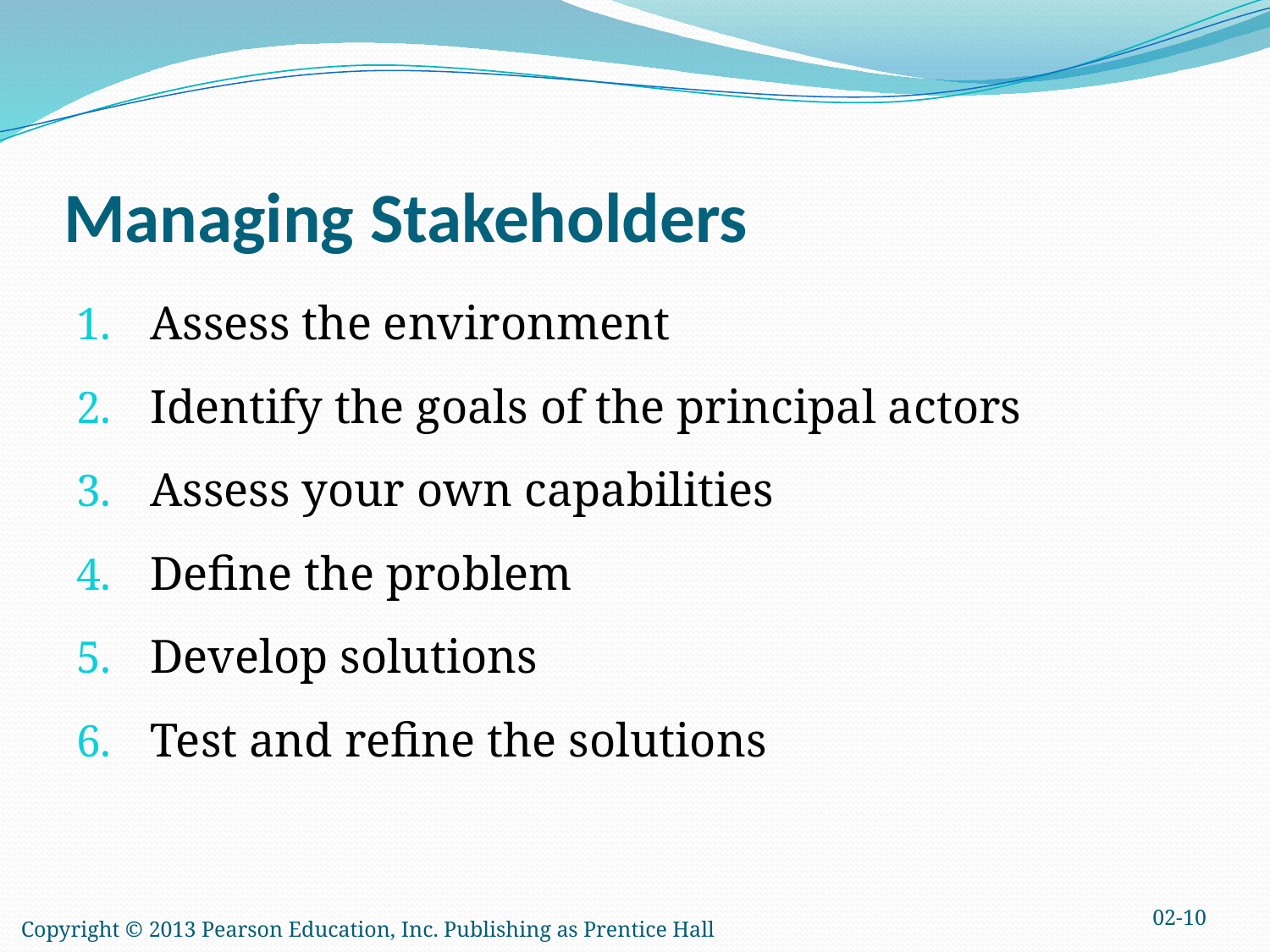

# Managing Stakeholders
Assess the environment
Identify the goals of the principal actors
Assess your own capabilities
Define the problem
Develop solutions
Test and refine the solutions
02-10